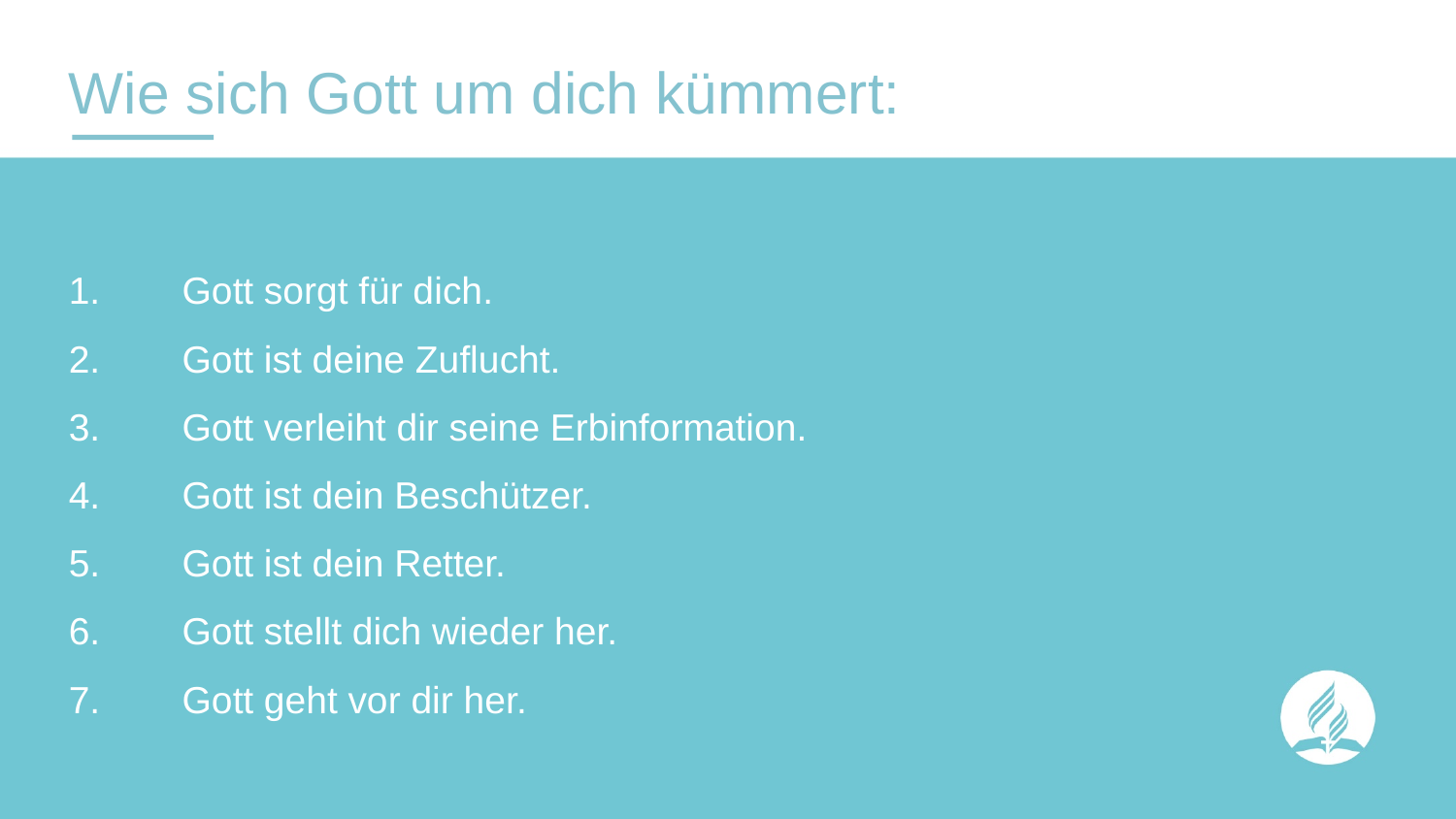

# Wie sich Gott um dich kümmert:
1.	Gott sorgt für dich.
2.	Gott ist deine Zuflucht.
3.	Gott verleiht dir seine Erbinformation.
4.	Gott ist dein Beschützer.
5.	Gott ist dein Retter.
6.	Gott stellt dich wieder her.
7.	Gott geht vor dir her.